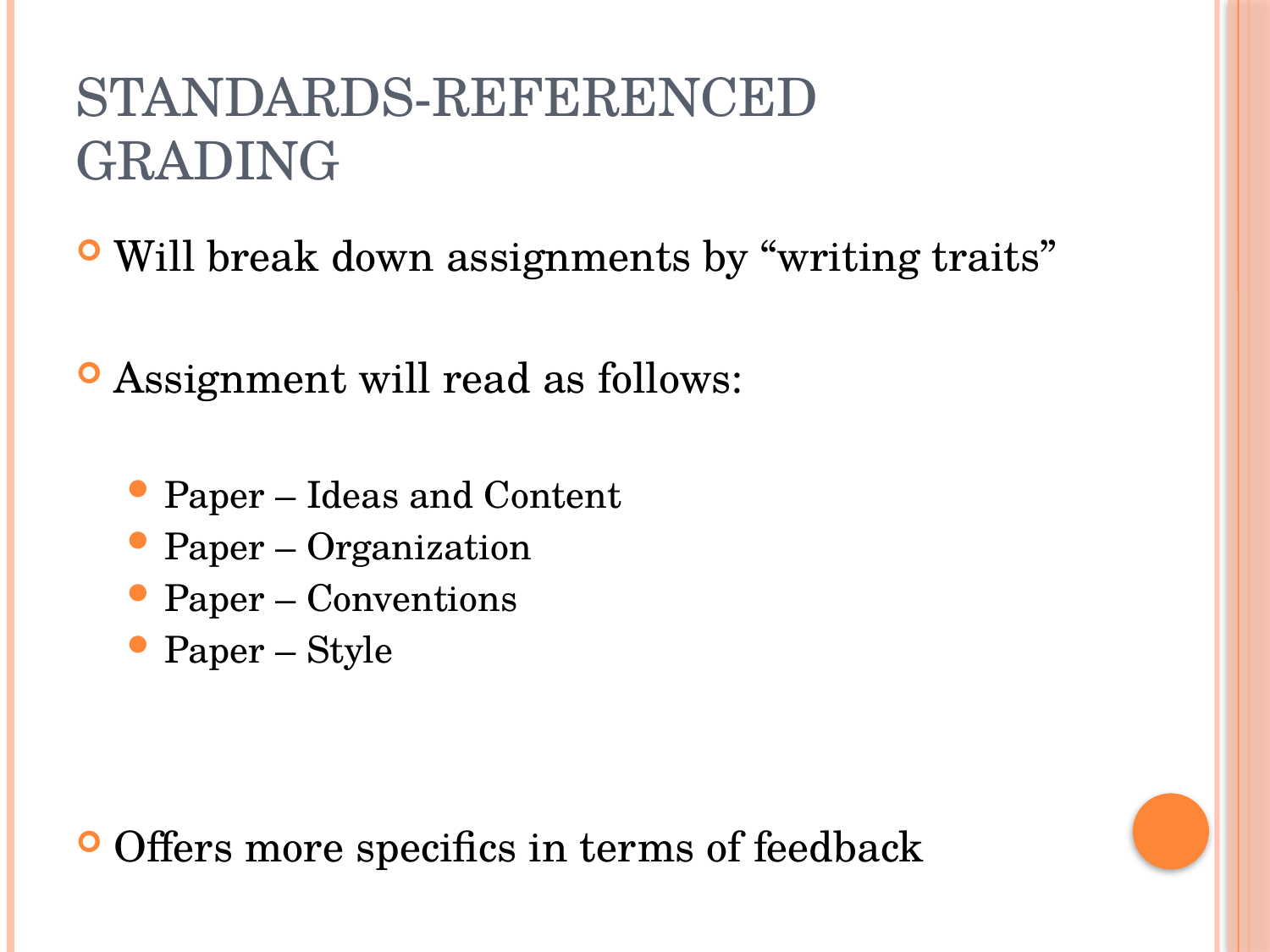

# Standards-Referenced Grading
Will break down assignments by “writing traits”

Assignment will read as follows:

Paper – Ideas and Content
Paper – Organization
Paper – Conventions
Paper – Style

Offers more specifics in terms of feedback